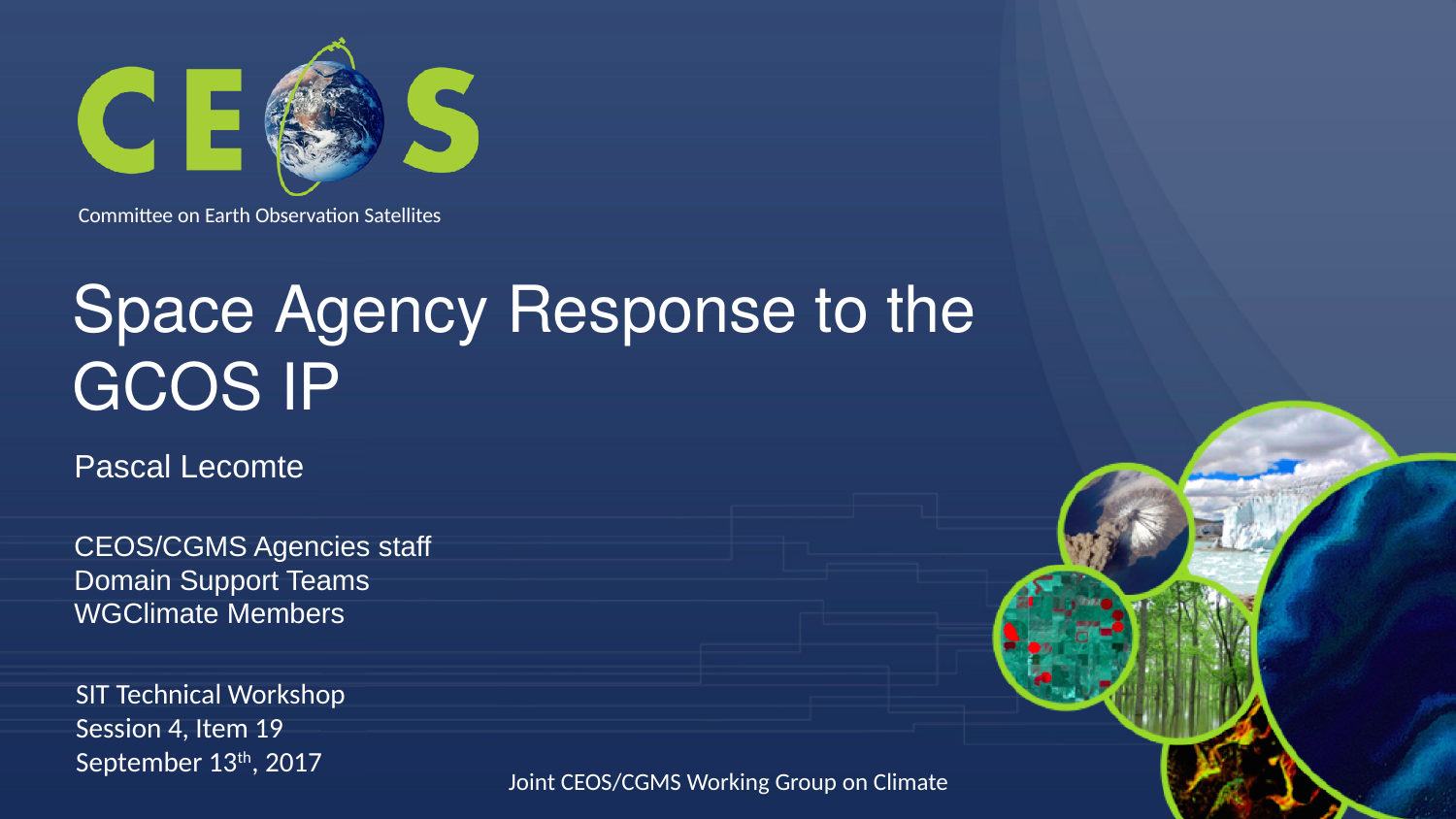

# Space Agency Response to the GCOS IP

Pascal Lecomte

CEOS/CGMS Agencies staff
Domain Support Teams
WGClimate Members
SIT Technical Workshop
Session 4, Item 19
September 13th, 2017
Joint CEOS/CGMS Working Group on Climate